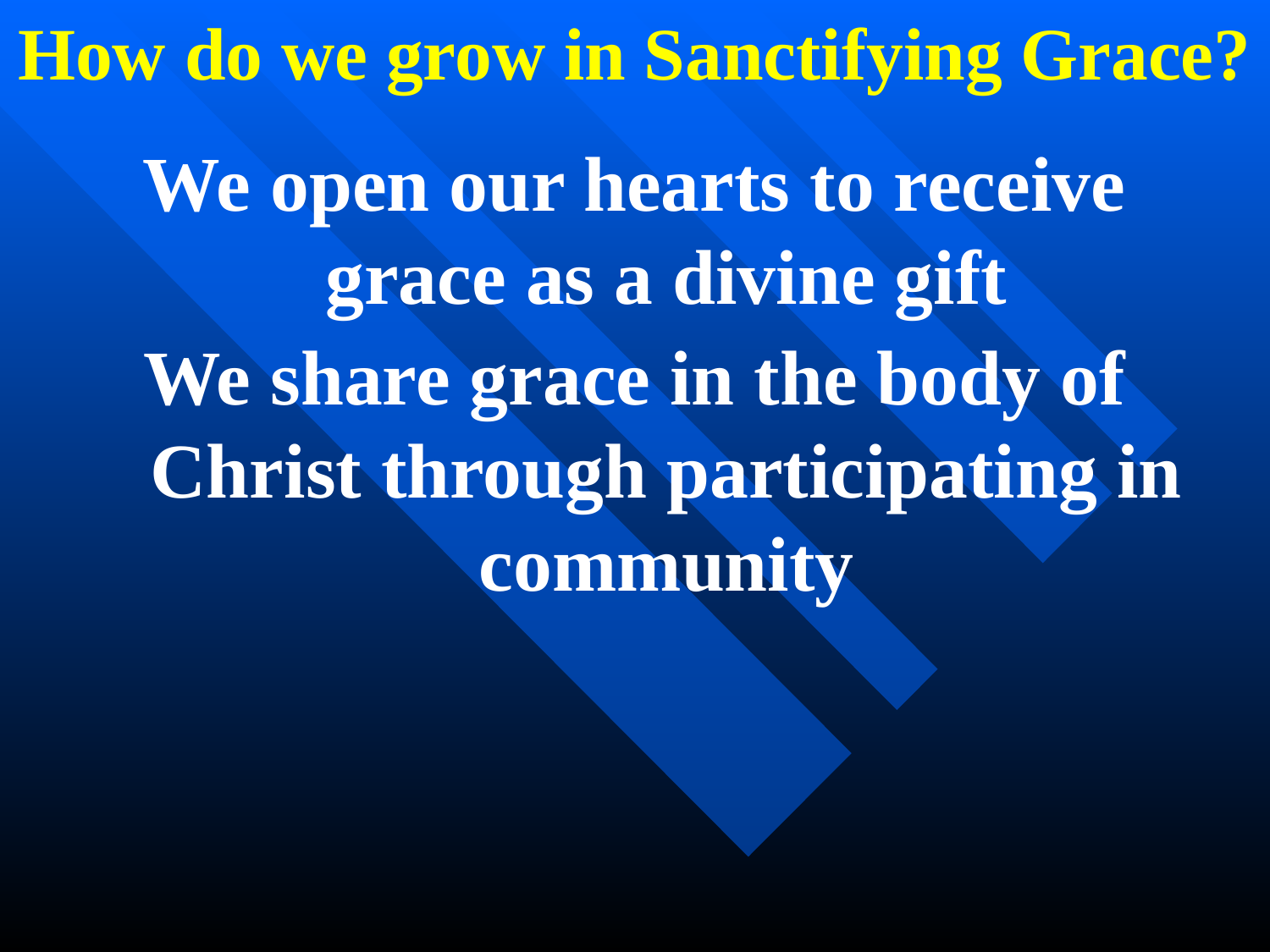

How do we grow in Sanctifying Grace?
We open our hearts to receive grace as a divine gift
We share grace in the body of Christ through participating in community